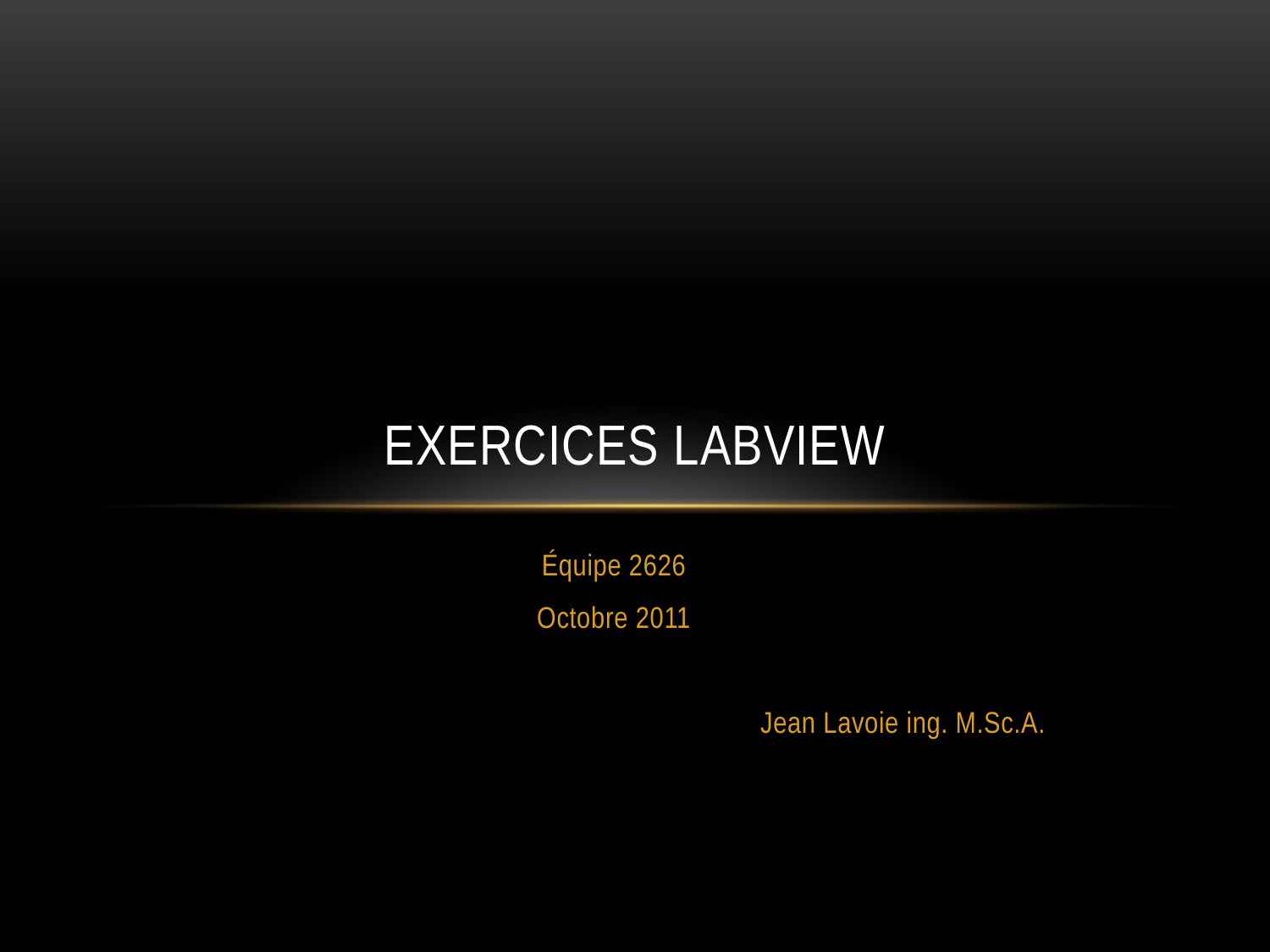

# Exercices Labview
Équipe 2626
Octobre 2011

Jean Lavoie ing. M.Sc.A.